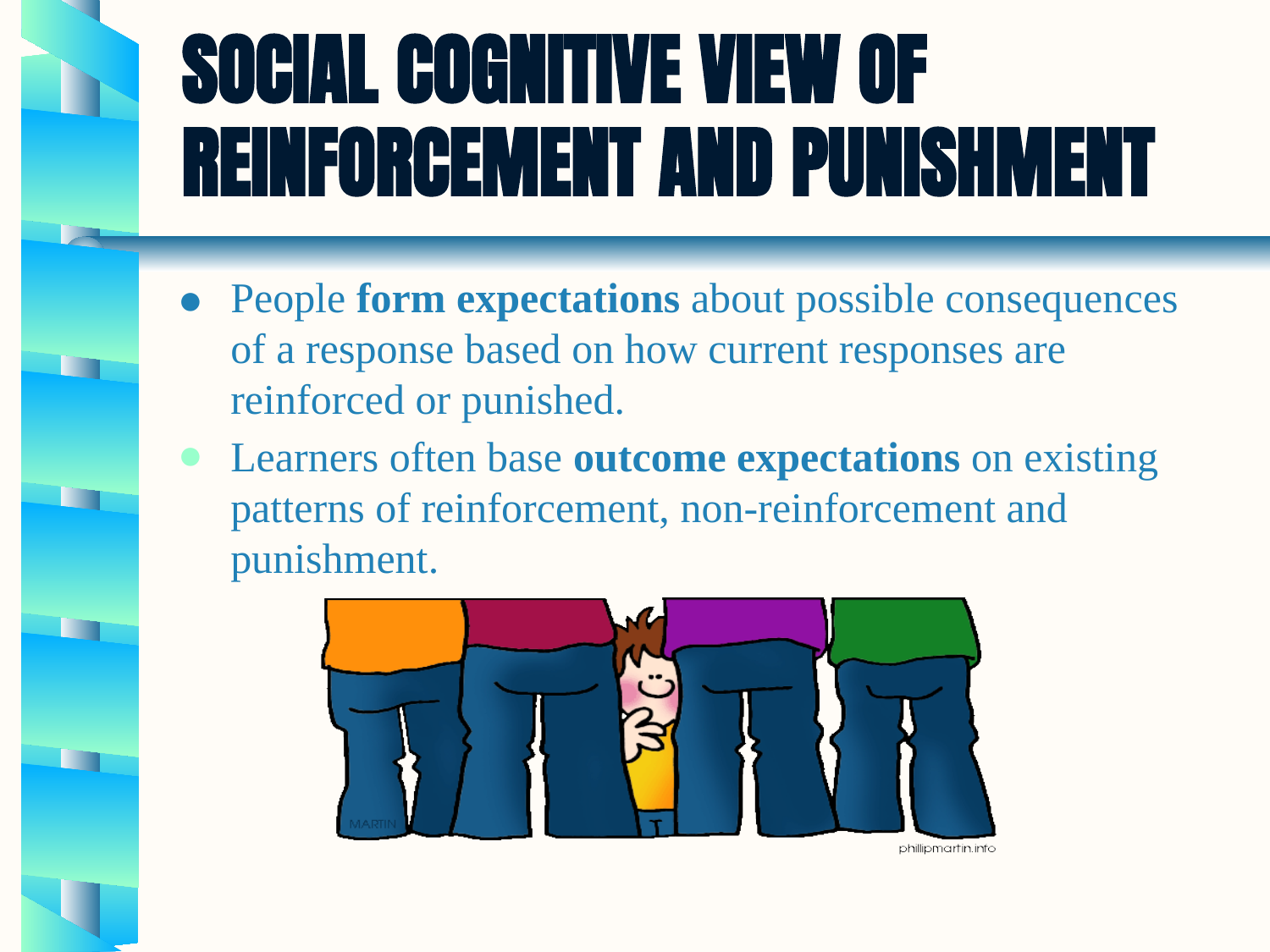

# Social Cognitive view of reinforcement and punishment
People form expectations about possible consequences of a response based on how current responses are reinforced or punished.
Learners often base outcome expectations on existing patterns of reinforcement, non-reinforcement and punishment.